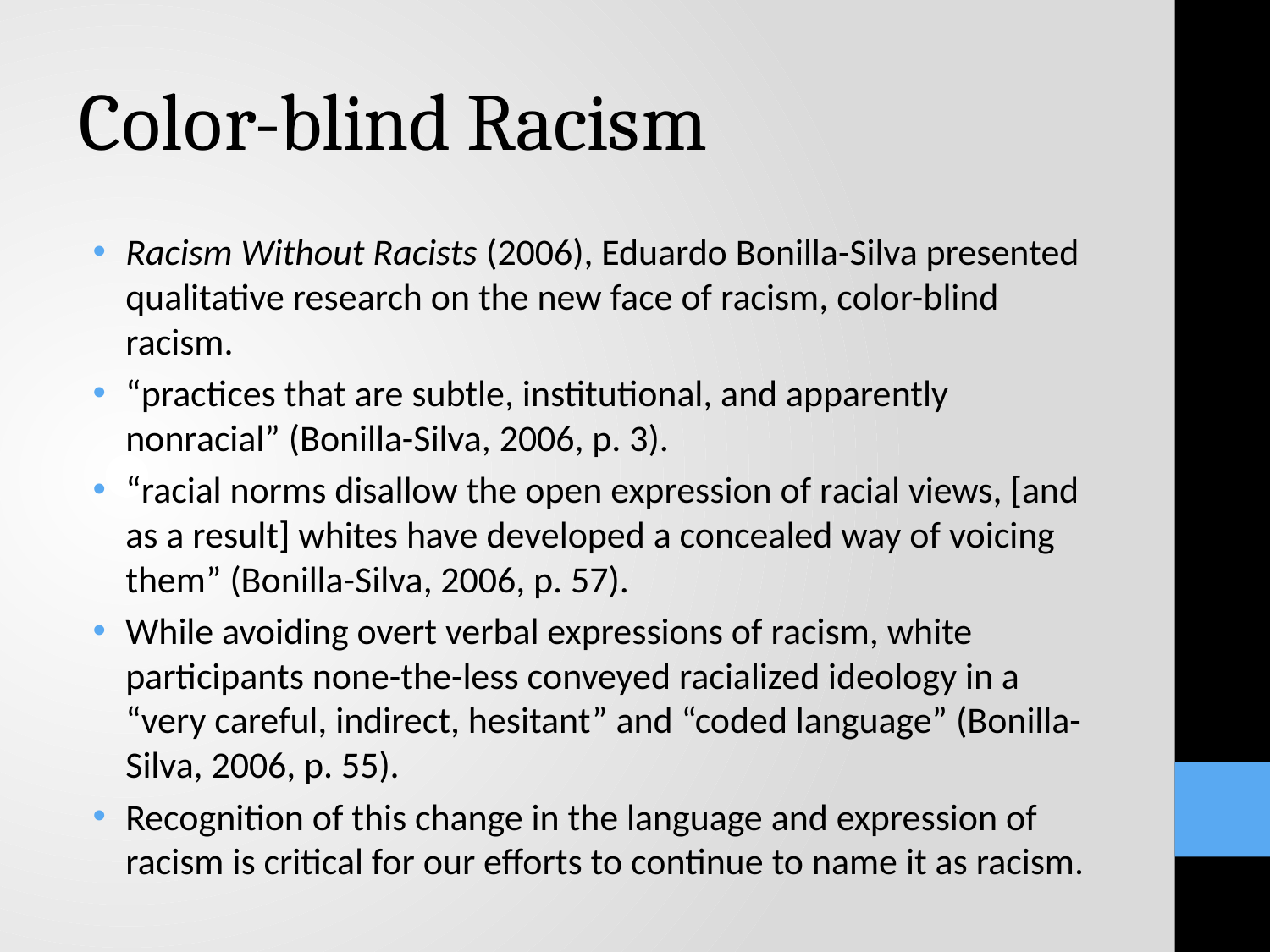

# Color-blind Racism
Racism Without Racists (2006), Eduardo Bonilla-Silva presented qualitative research on the new face of racism, color-blind racism.
“practices that are subtle, institutional, and apparently nonracial” (Bonilla-Silva, 2006, p. 3).
“racial norms disallow the open expression of racial views, [and as a result] whites have developed a concealed way of voicing them” (Bonilla-Silva, 2006, p. 57).
While avoiding overt verbal expressions of racism, white participants none-the-less conveyed racialized ideology in a “very careful, indirect, hesitant” and “coded language” (Bonilla-Silva, 2006, p. 55).
Recognition of this change in the language and expression of racism is critical for our efforts to continue to name it as racism.